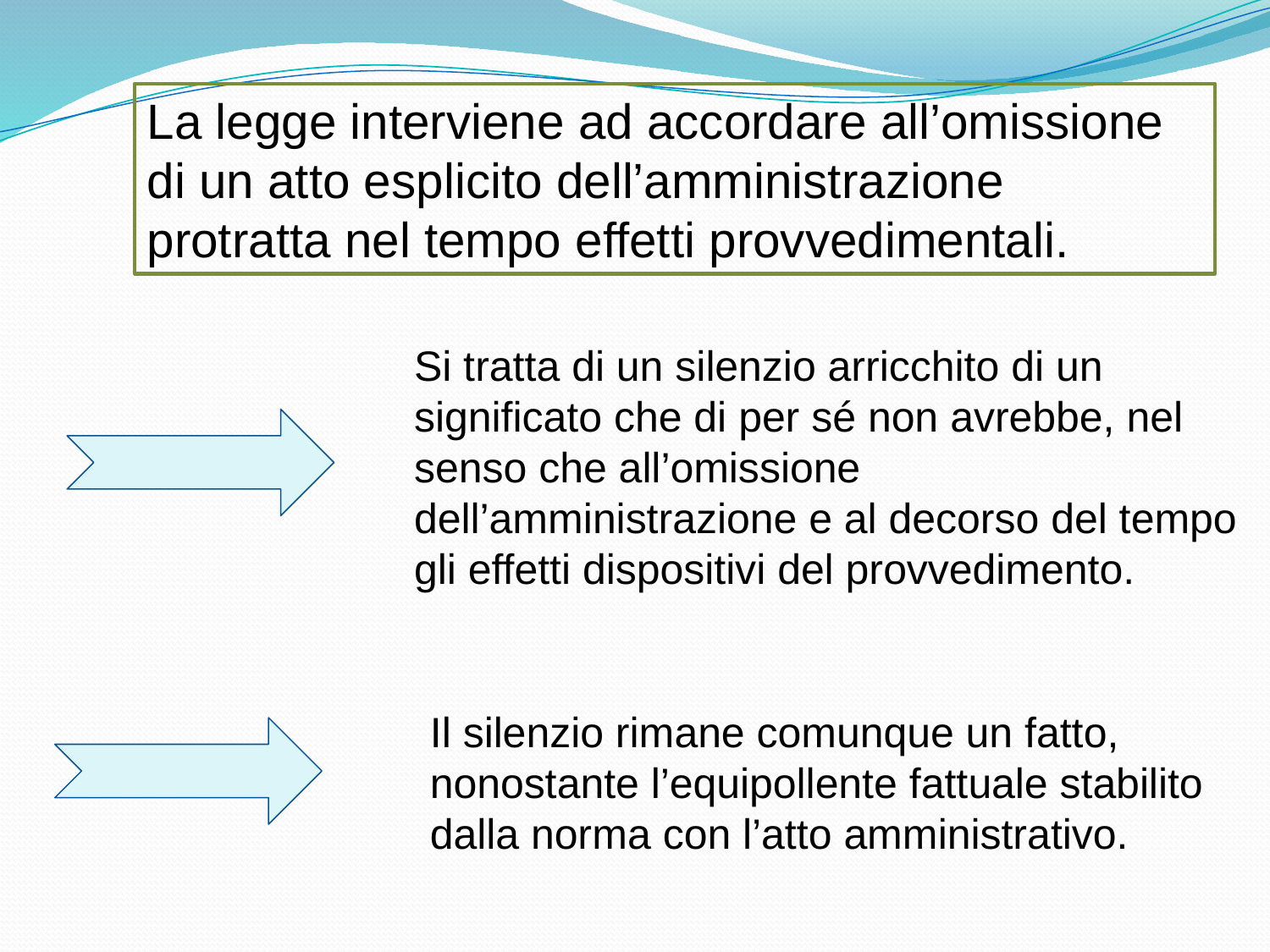

La legge interviene ad accordare all’omissione di un atto esplicito dell’amministrazione protratta nel tempo effetti provvedimentali.
Si tratta di un silenzio arricchito di un significato che di per sé non avrebbe, nel senso che all’omissione dell’amministrazione e al decorso del tempo gli effetti dispositivi del provvedimento.

Il silenzio rimane comunque un fatto, nonostante l’equipollente fattuale stabilito dalla norma con l’atto amministrativo.